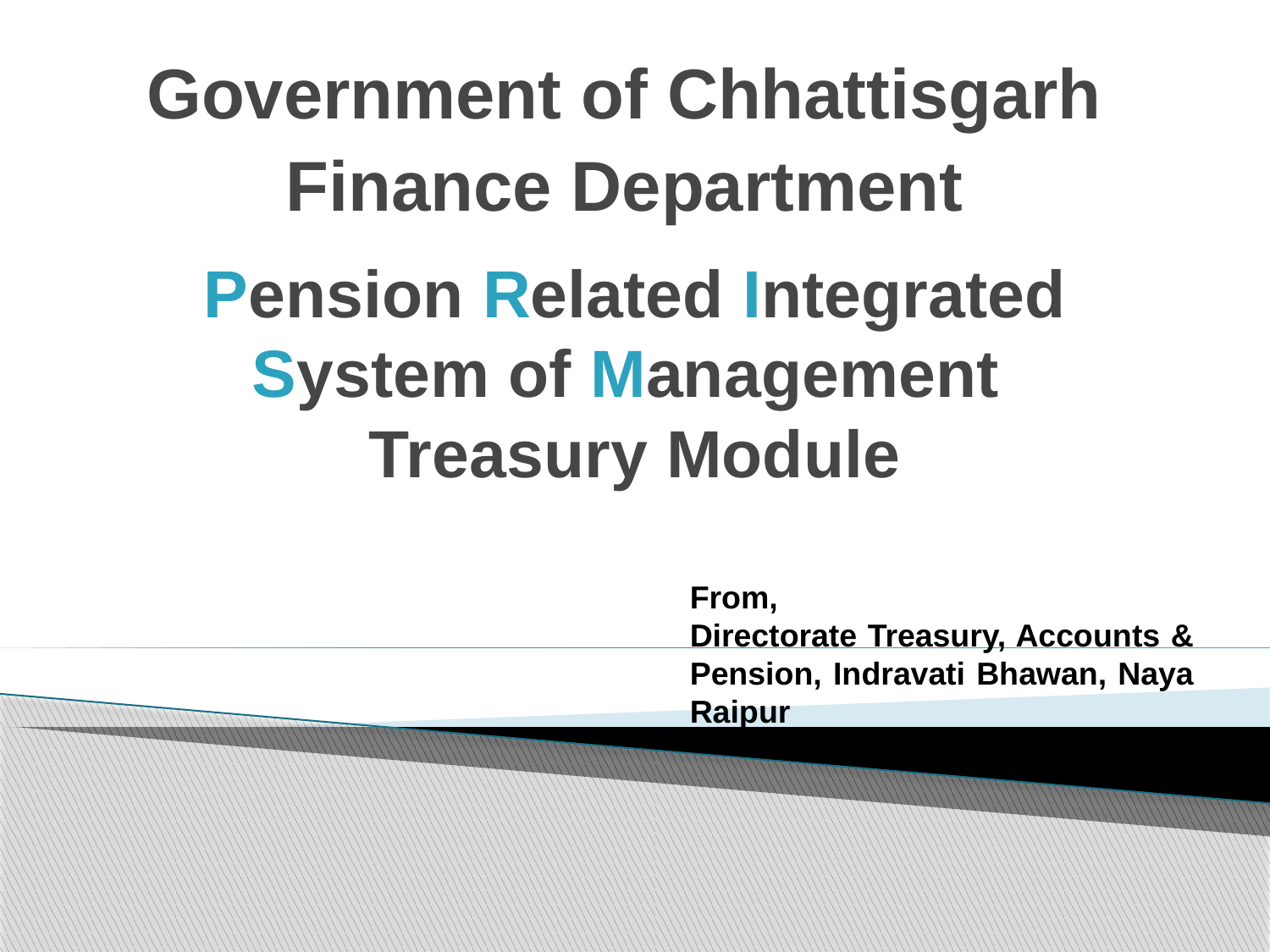

Government of Chhattisgarh
Finance Department
# Pension Related Integrated System of Management Treasury Module
From,
Directorate Treasury, Accounts & Pension, Indravati Bhawan, Naya Raipur